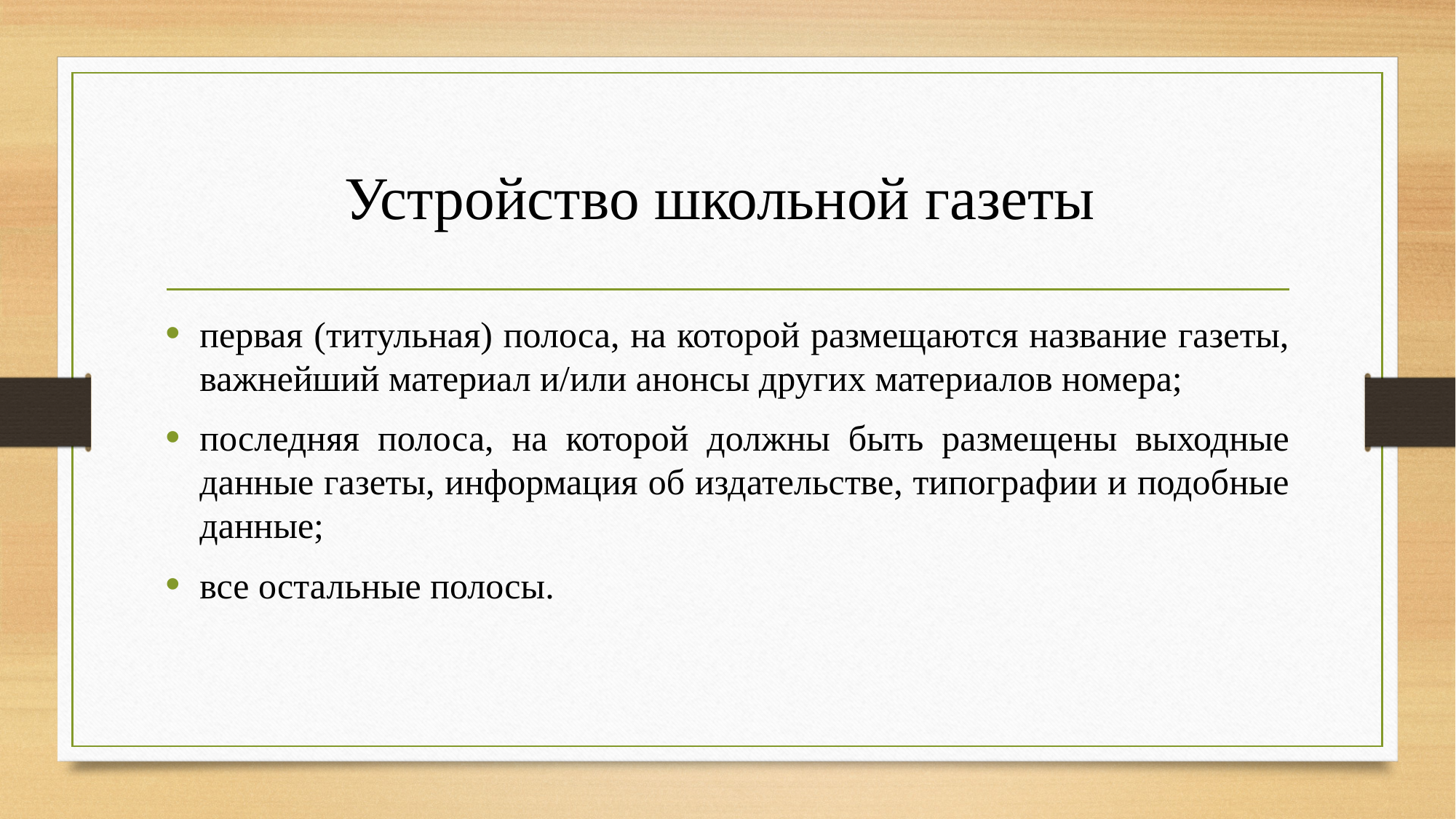

# Устройство школьной газеты
первая (титульная) полоса, на которой размещаются название газеты, важнейший материал и/или анонсы других материалов номера;
последняя полоса, на которой должны быть размещены выходные данные газеты, информация об издательстве, типографии и подобные данные;
все остальные полосы.